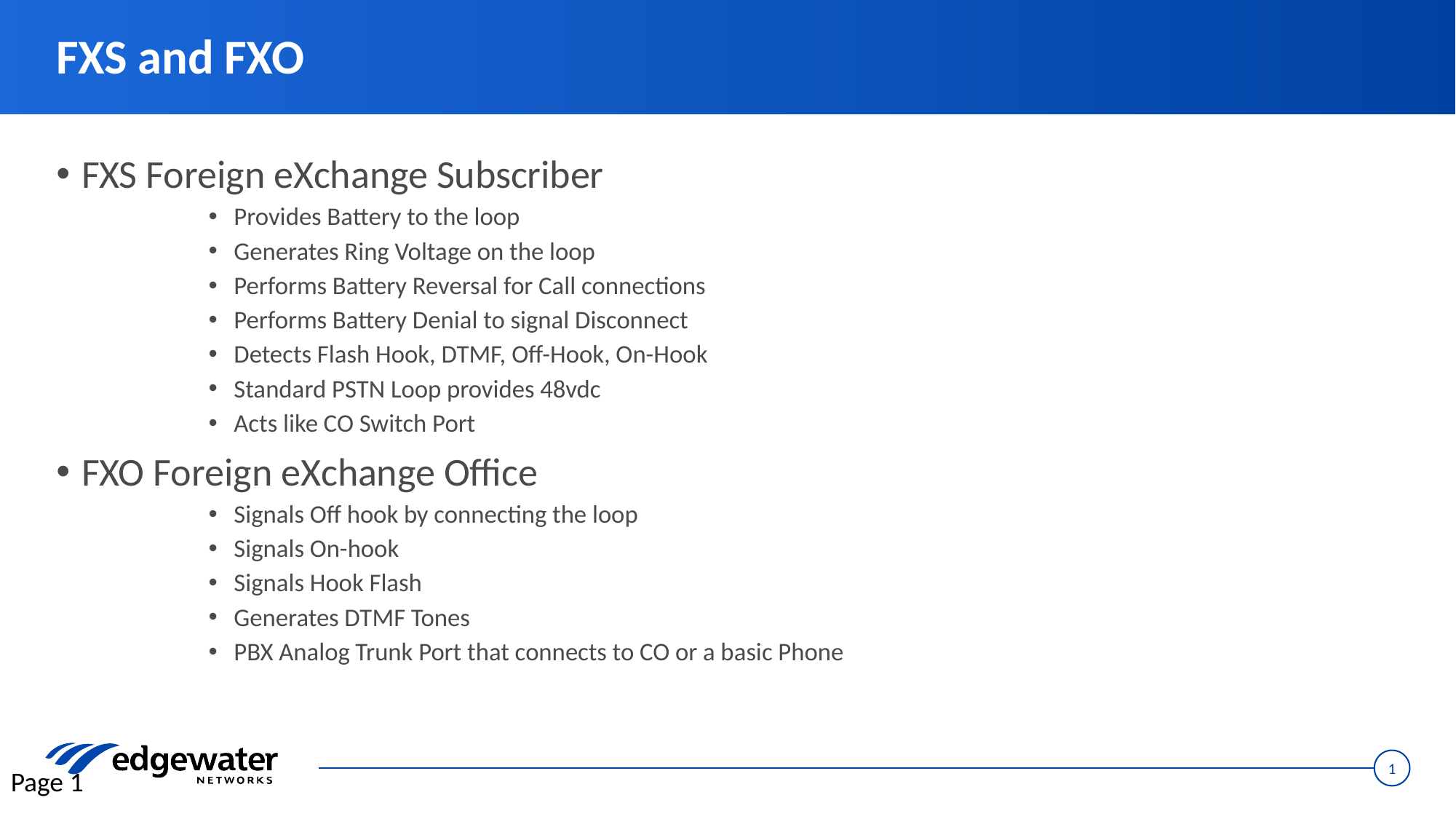

# FXS and FXO
FXS Foreign eXchange Subscriber
Provides Battery to the loop
Generates Ring Voltage on the loop
Performs Battery Reversal for Call connections
Performs Battery Denial to signal Disconnect
Detects Flash Hook, DTMF, Off-Hook, On-Hook
Standard PSTN Loop provides 48vdc
Acts like CO Switch Port
FXO Foreign eXchange Office
Signals Off hook by connecting the loop
Signals On-hook
Signals Hook Flash
Generates DTMF Tones
PBX Analog Trunk Port that connects to CO or a basic Phone
Page 1